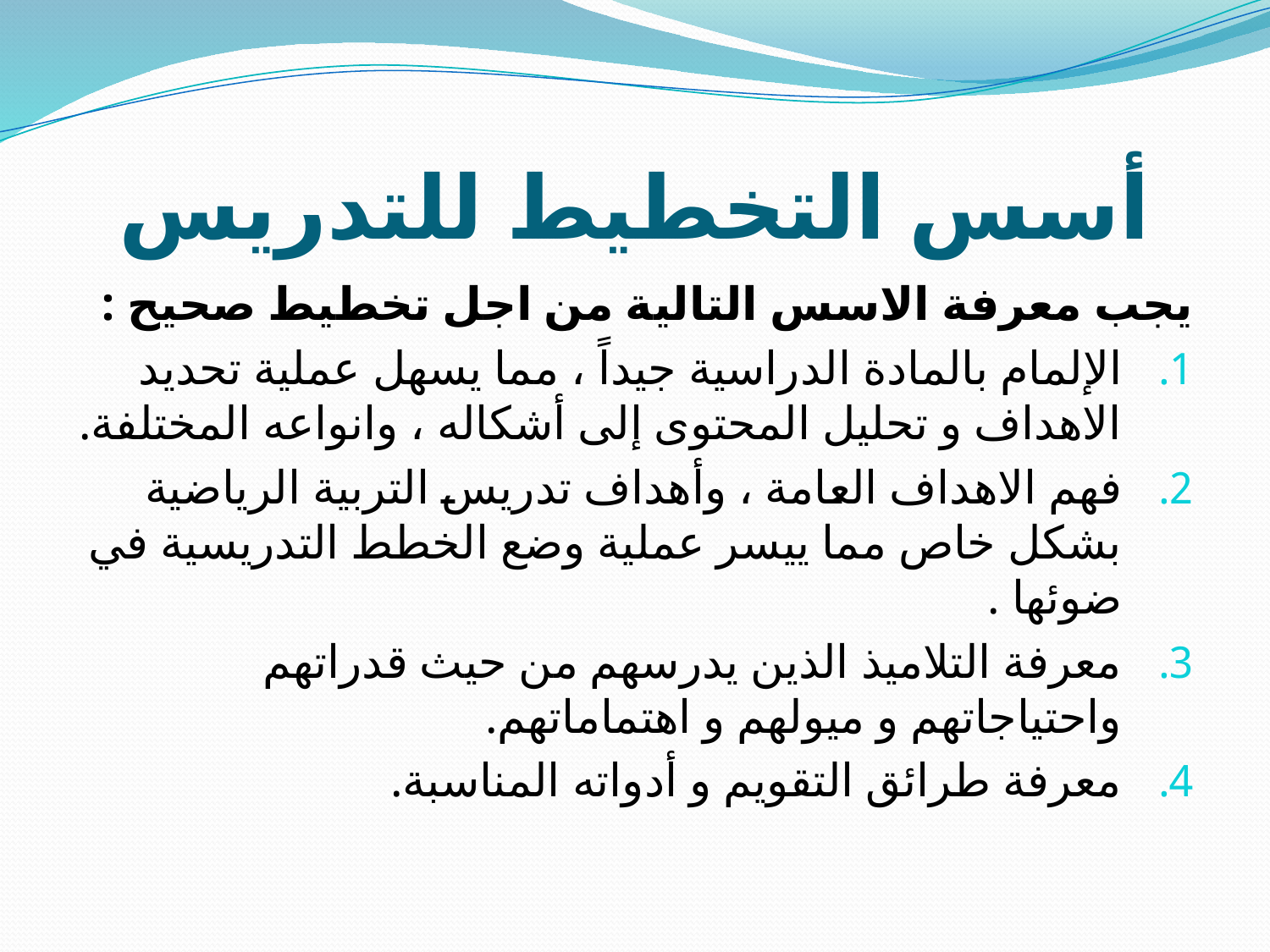

# أسس التخطيط للتدريس
يجب معرفة الاسس التالية من اجل تخطيط صحيح :
الإلمام بالمادة الدراسية جيداً ، مما يسهل عملية تحديد الاهداف و تحليل المحتوى إلى أشكاله ، وانواعه المختلفة.
فهم الاهداف العامة ، وأهداف تدريس التربية الرياضية بشكل خاص مما ييسر عملية وضع الخطط التدريسية في ضوئها .
معرفة التلاميذ الذين يدرسهم من حيث قدراتهم واحتياجاتهم و ميولهم و اهتماماتهم.
معرفة طرائق التقويم و أدواته المناسبة.